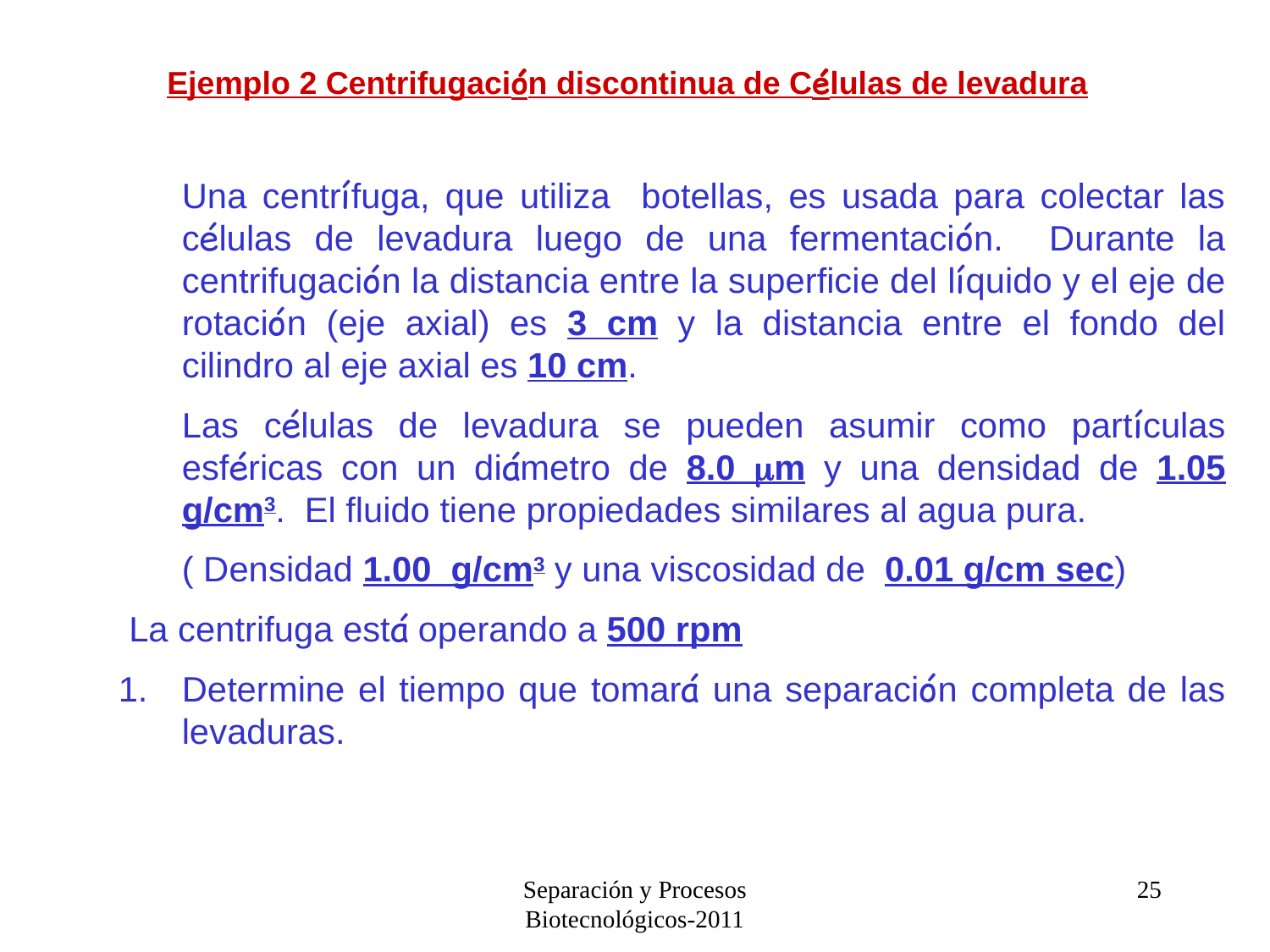

Ejemplo 2 Centrifugación discontinua de Células de levadura

	Una centrífuga, que utiliza  botellas, es usada para colectar las células de levadura luego de una fermentación.  Durante la centrifugación la distancia entre la superficie del líquido y el eje de rotación (eje axial) es 3 cm y la distancia entre el fondo del cilindro al eje axial es 10 cm.
 	Las células de levadura se pueden asumir como partículas esféricas con un diámetro de 8.0 μm y una densidad de 1.05 g/cm3.  El fluido tiene propiedades similares al agua pura.
	( Densidad 1.00  g/cm3 y una viscosidad de  0.01 g/cm sec)
 La centrifuga está operando a 500 rpm
Determine el tiempo que tomará una separación completa de las levaduras.
Separación y Procesos Biotecnológicos-2011
25